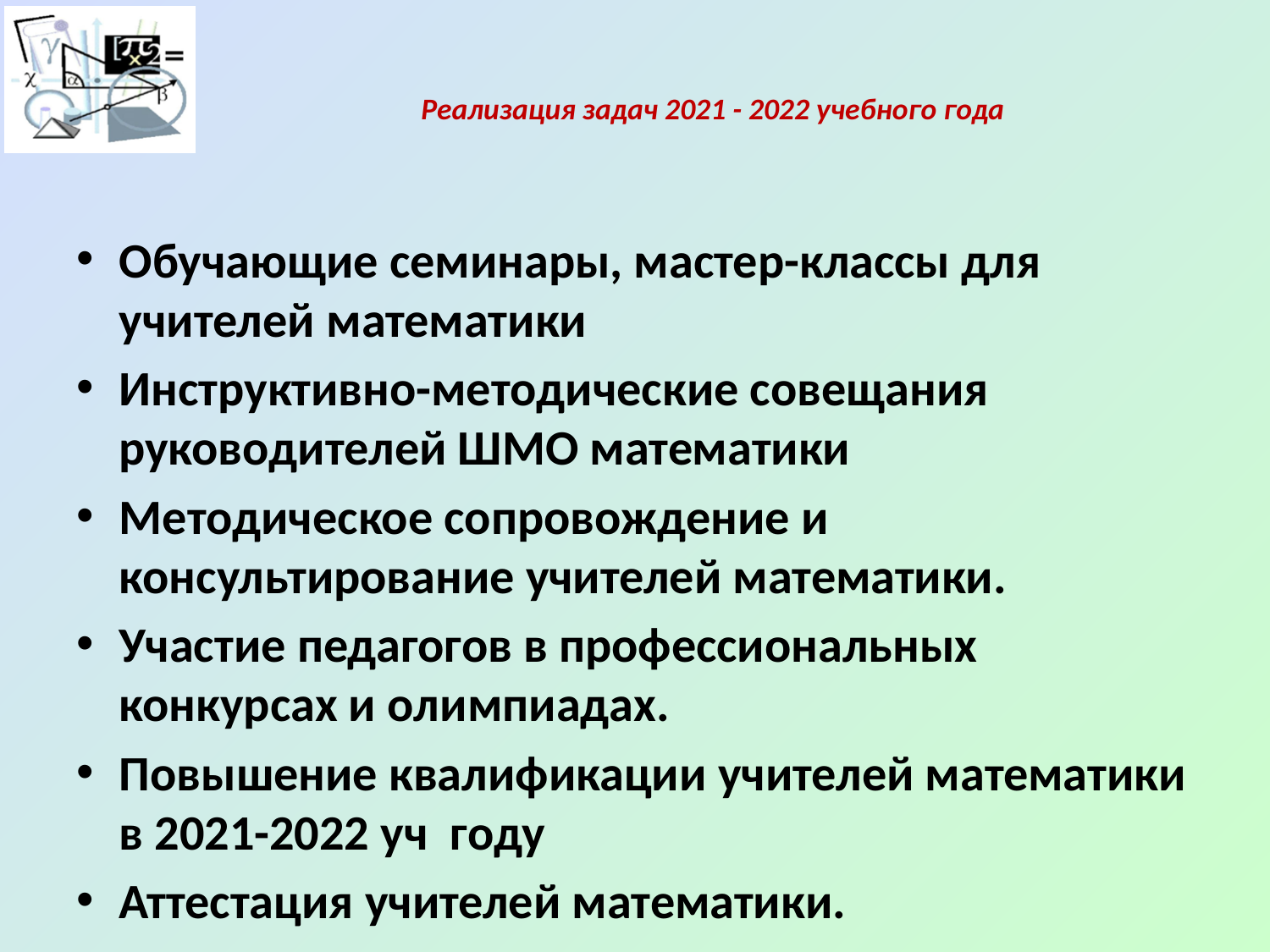

# Реализация задач 2021 - 2022 учебного года
Обучающие семинары, мастер-классы для учителей математики
Инструктивно-методические совещания руководителей ШМО математики
Методическое сопровождение и консультирование учителей математики.
Участие педагогов в профессиональных конкурсах и олимпиадах.
Повышение квалификации учителей математики в 2021-2022 уч  году
Аттестация учителей математики.